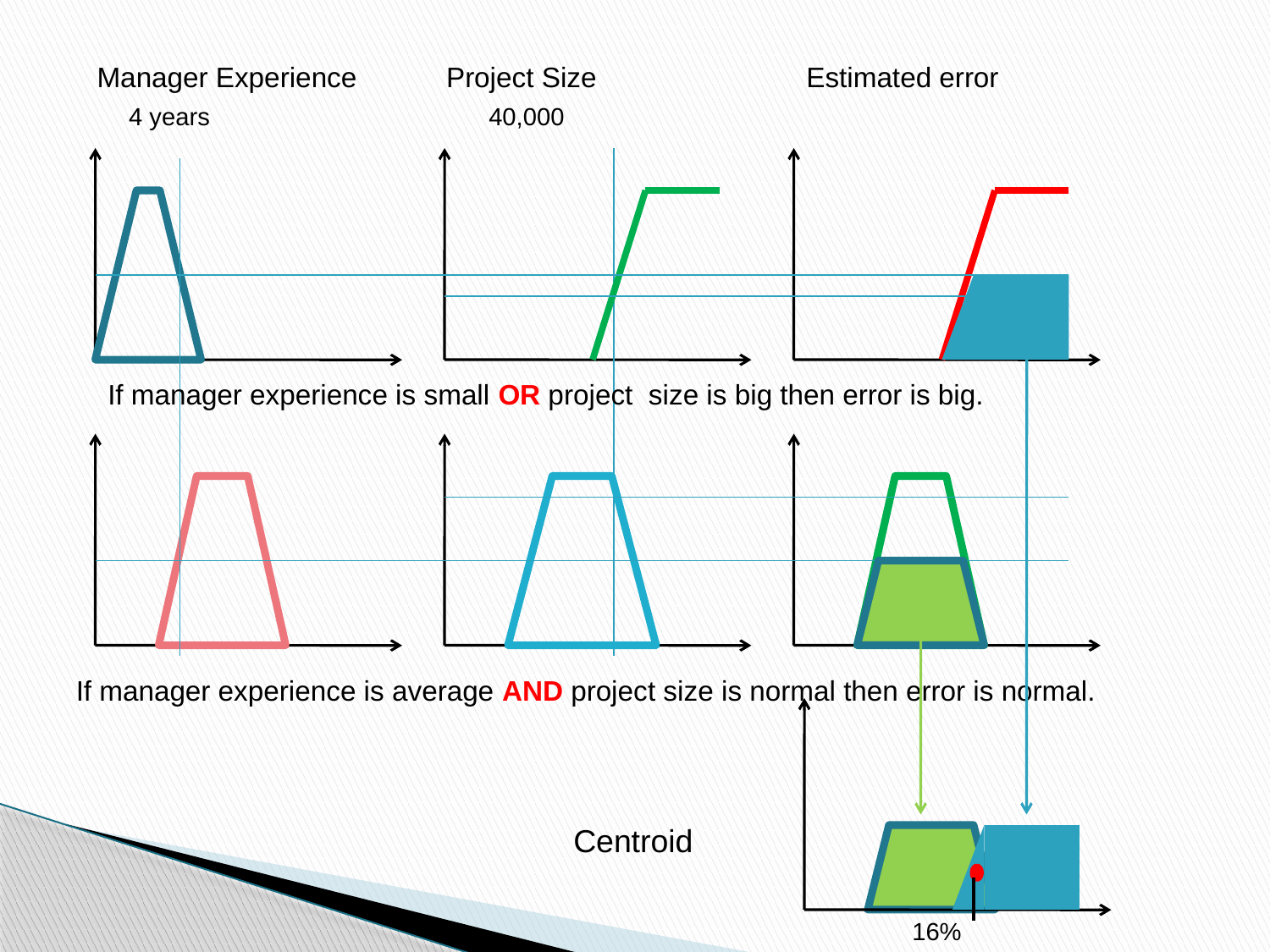

Manager Experience
Project Size
Estimated error
4 years
40,000

If manager experience is small OR project  size is big then error is big.

If manager experience is average AND project size is normal then error is normal.
Centroid

16%